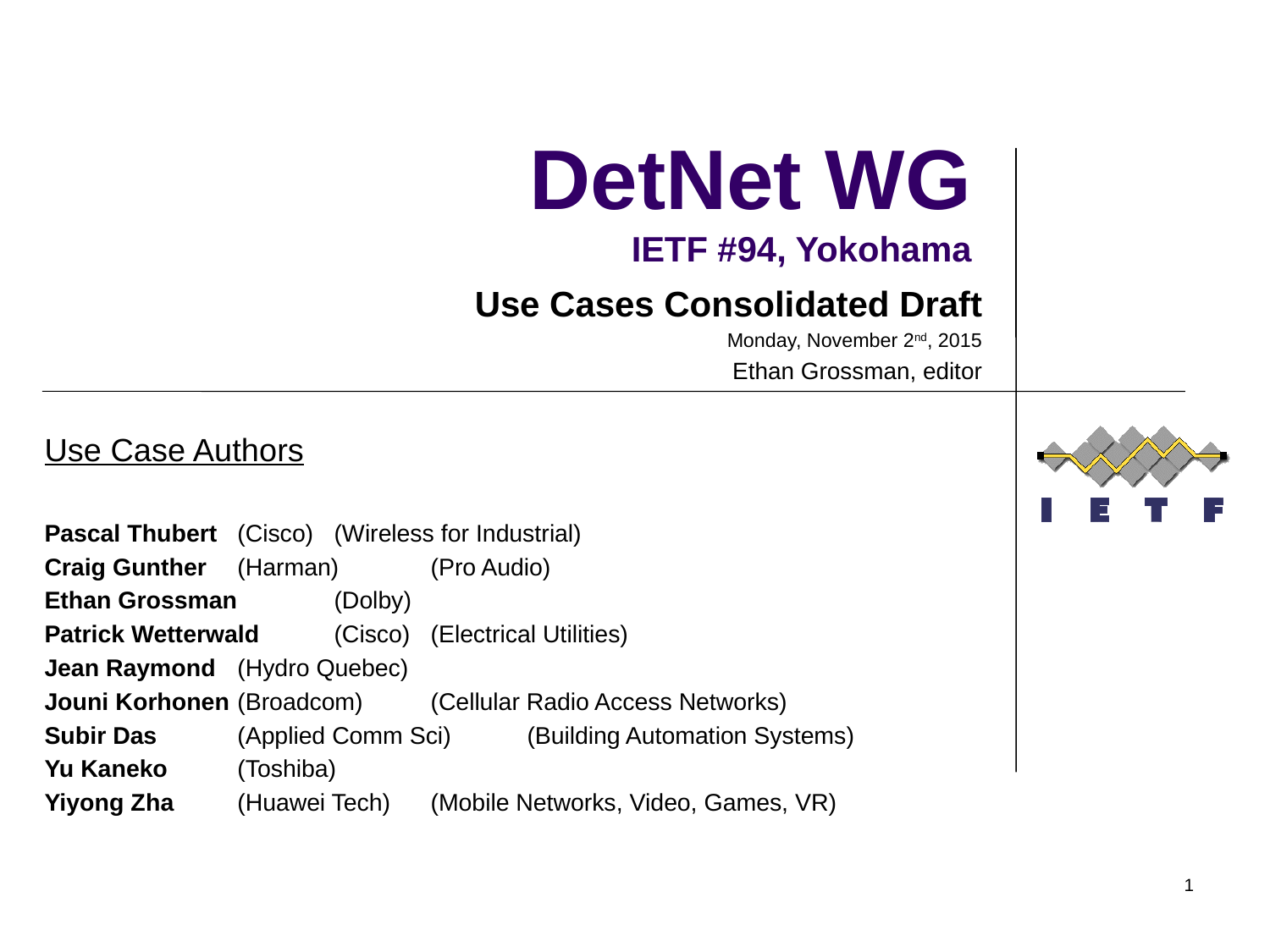

# DetNet WG IETF #94, Yokohama
Use Cases Consolidated Draft
Monday, November 2nd, 2015
Ethan Grossman, editor

Use Case Authors

Pascal Thubert 	(Cisco)		(Wireless for Industrial)
Craig Gunther 	(Harman)		(Pro Audio)
Ethan Grossman 	(Dolby)
Patrick Wetterwald 	(Cisco)		(Electrical Utilities)
Jean Raymond 	(Hydro Quebec)
Jouni Korhonen 	(Broadcom)	(Cellular Radio Access Networks)
Subir Das 	(Applied Comm Sci)	(Building Automation Systems)
Yu Kaneko 	(Toshiba)
Yiyong Zha 	(Huawei Tech)	(Mobile Networks, Video, Games, VR)

1